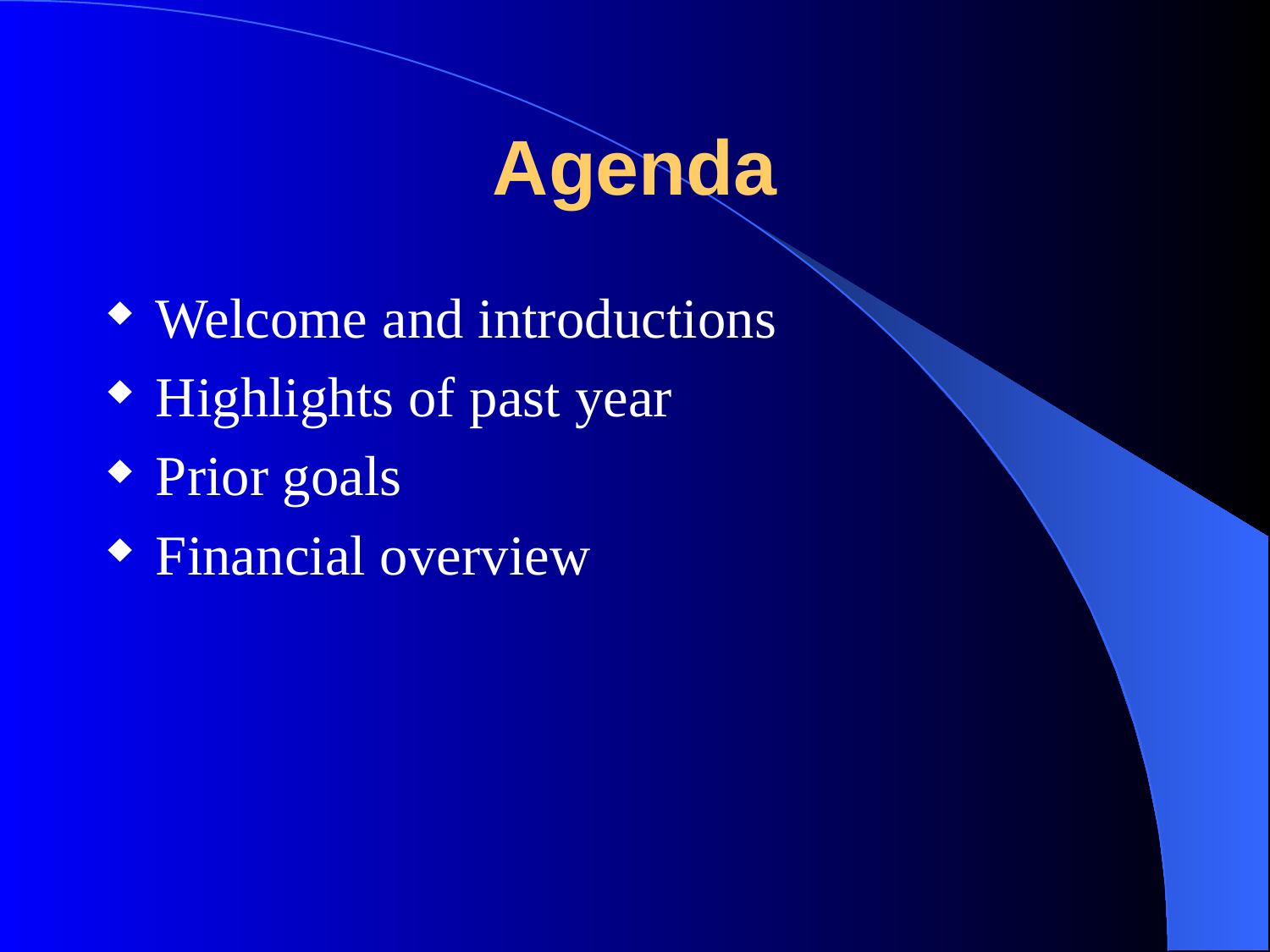

# Agenda
Welcome and introductions
Highlights of past year
Prior goals
Financial overview